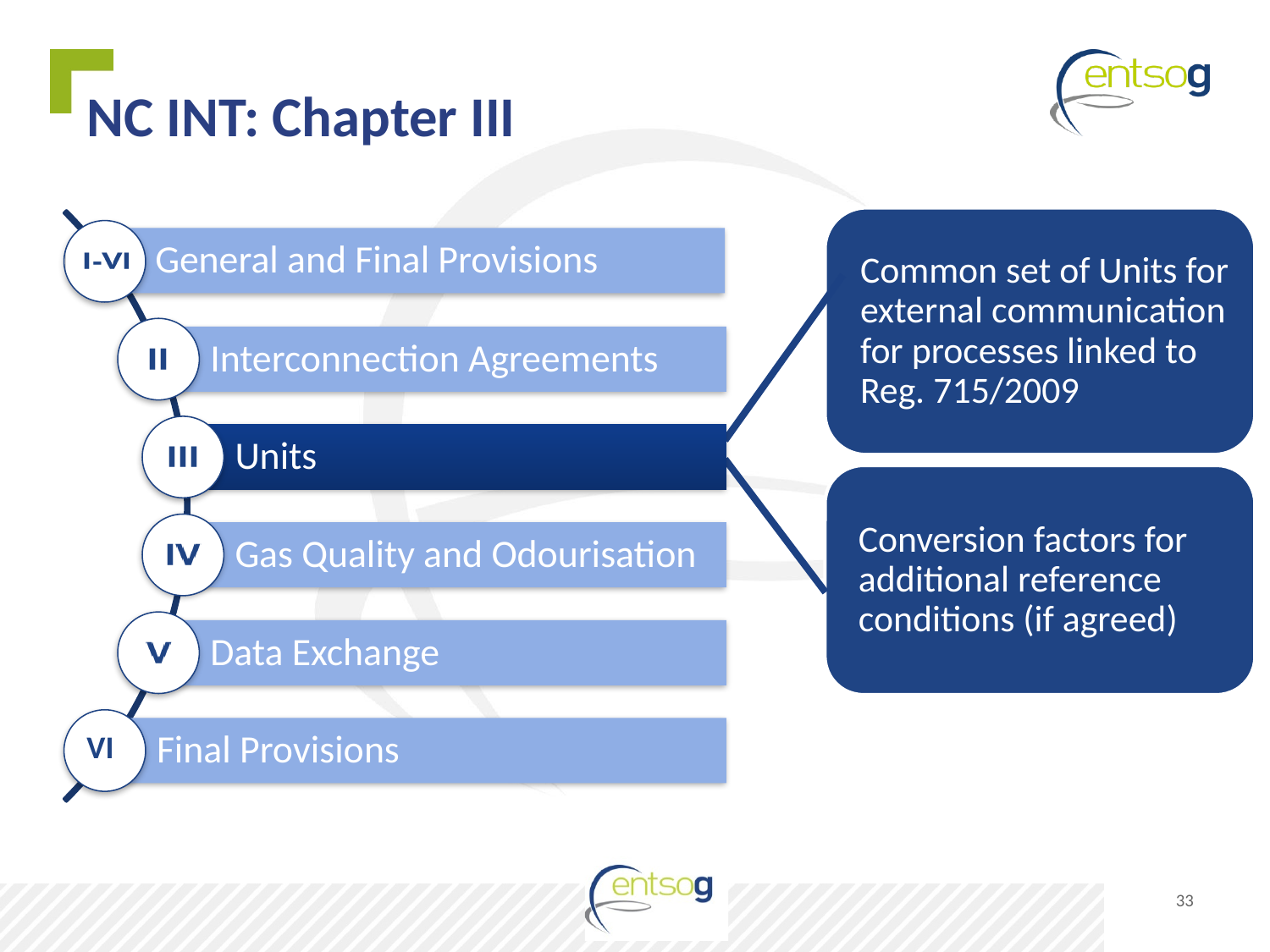

NC INT: Chapter III
Common set of Units for external communication for processes linked to Reg. 715/2009
Conversion factors for additional reference conditions (if agreed)
General and Final Provisions
Interconnection Agreements
Units
Gas Quality and Odourisation
Data Exchange
Final Provisions
VI
33